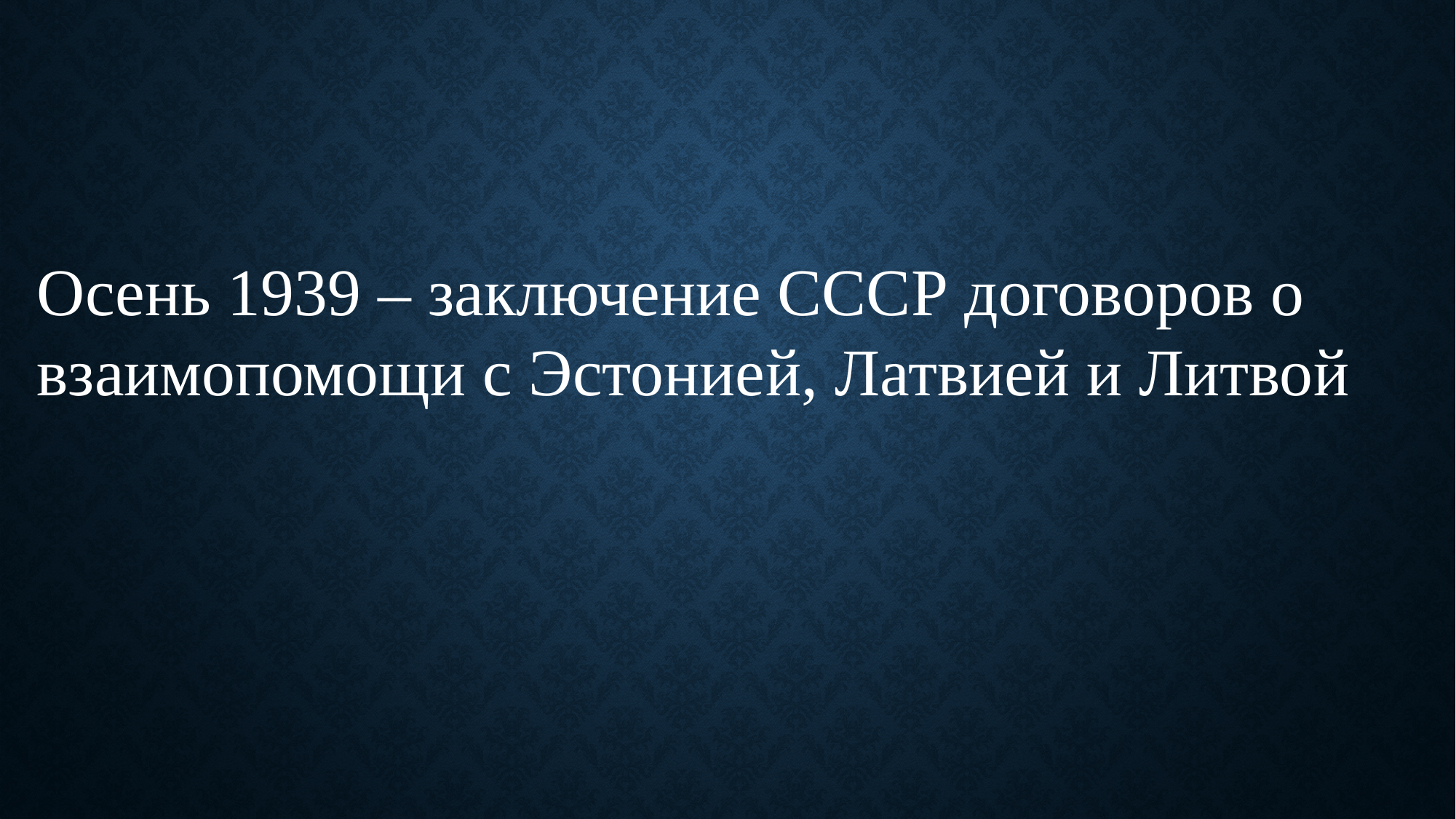

Осень 1939 – заключение СССР договоров о взаимопомощи с Эстонией, Латвией и Литвой